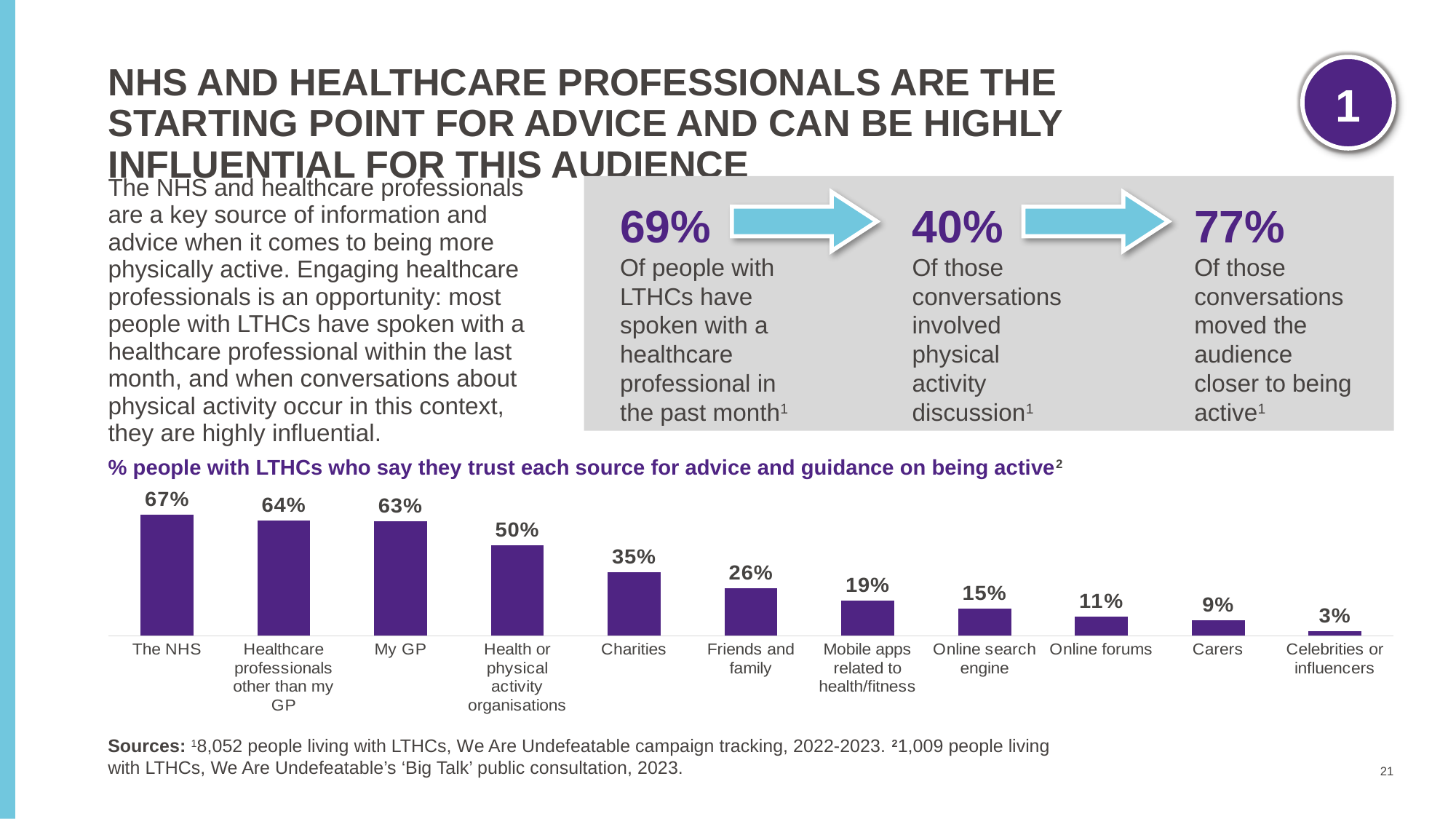

1
NHS AND HEALTHCARE PROFESSIONALS ARE THE STARTING POINT FOR ADVICE AND CAN BE HIGHLY INFLUENTIAL FOR THIS AUDIENCE

The NHS and healthcare professionals are a key source of information and advice when it comes to being more physically active. Engaging healthcare professionals is an opportunity: most people with LTHCs have spoken with a healthcare professional within the last month, and when conversations about physical activity occur in this context, they are highly influential.

69%
Of people with LTHCs have spoken with a healthcare professional in the past month1
40%
Of those conversations involved physical activity discussion1
77%
Of those conversations moved the audience closer to being active1

[unsupported chart]

% people with LTHCs who say they trust each source for advice and guidance on being active2
Sources: 18,052 people living with LTHCs, We Are Undefeatable campaign tracking, 2022-2023. 21,009 people living with LTHCs, We Are Undefeatable’s ‘Big Talk’ public consultation, 2023.